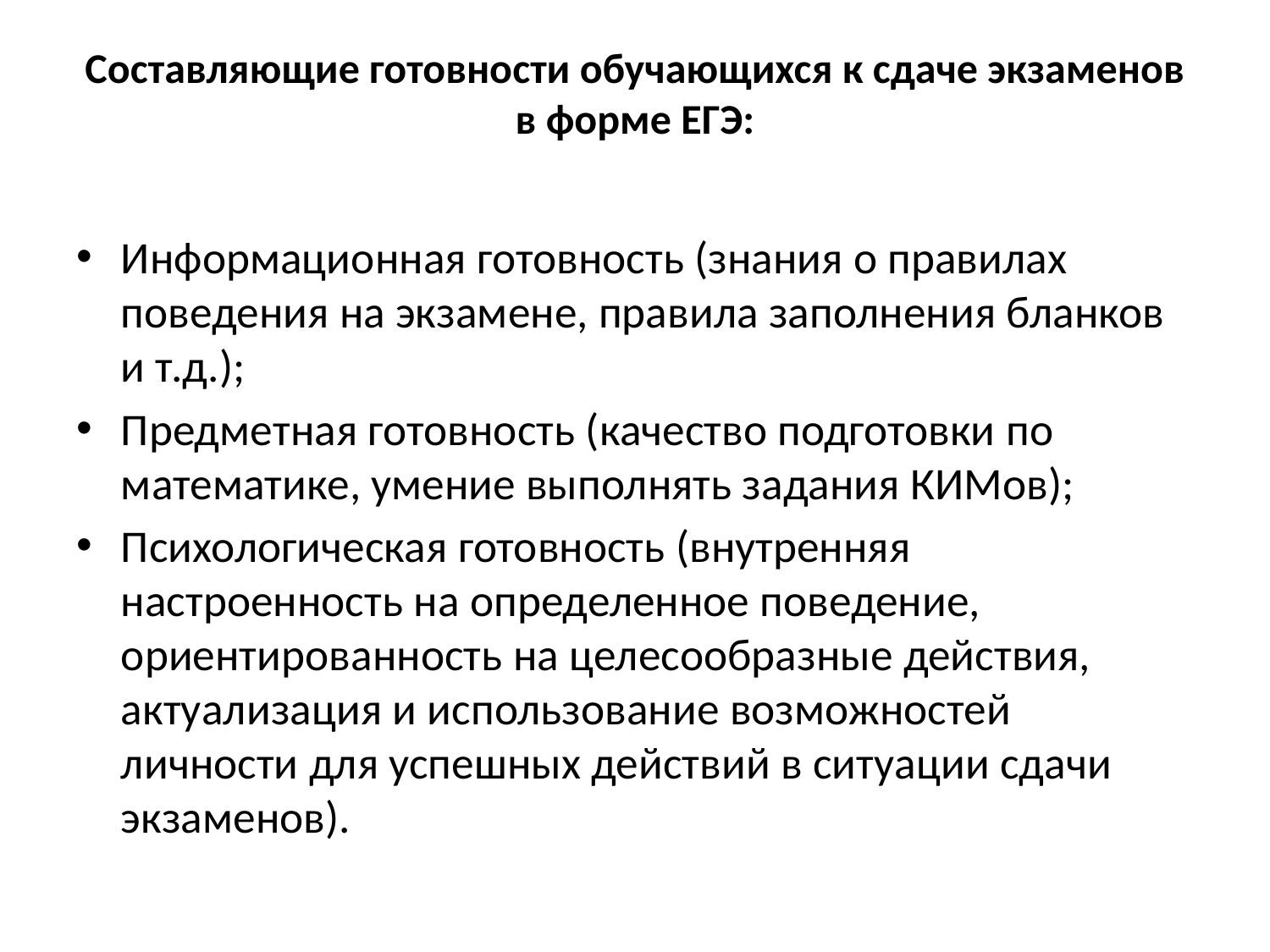

# Составляющие готовности обучающихся к сдаче экзаменов в форме ЕГЭ:
Информационная готовность (знания о правилах поведения на экзамене, правила заполнения бланков и т.д.);
Предметная готовность (качество подготовки по математике, умение выполнять задания КИМов);
Психологическая готовность (внутренняя настроенность на определенное поведение, ориентированность на целесообразные действия, актуализация и использование возможностей личности для успешных действий в ситуации сдачи экзаменов).